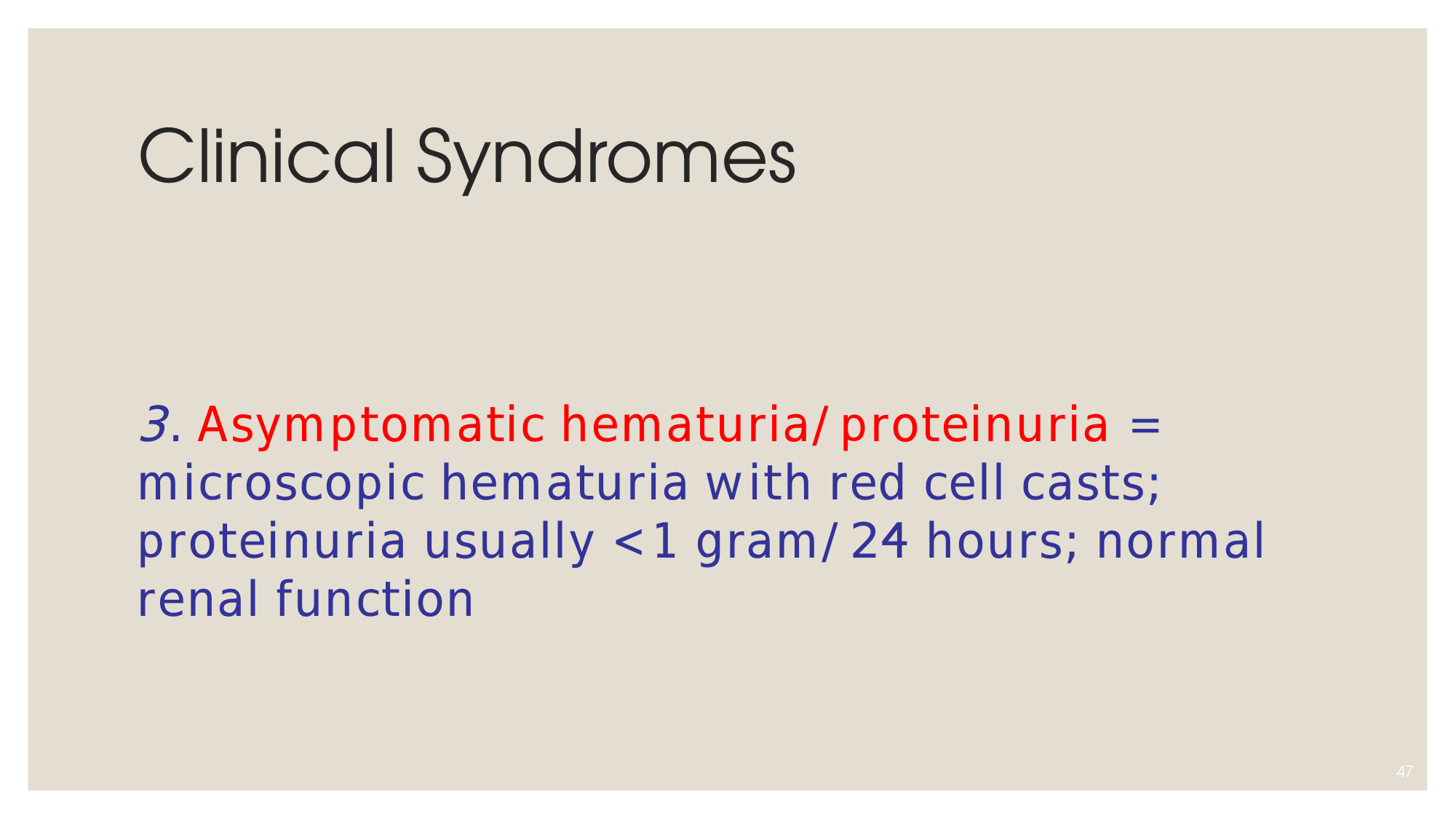

# Clinical Syndromes

3. Asymptomatic hematuria/proteinuria = microscopic hematuria with red cell casts; proteinuria usually <1 gram/24 hours; normal renal function
47